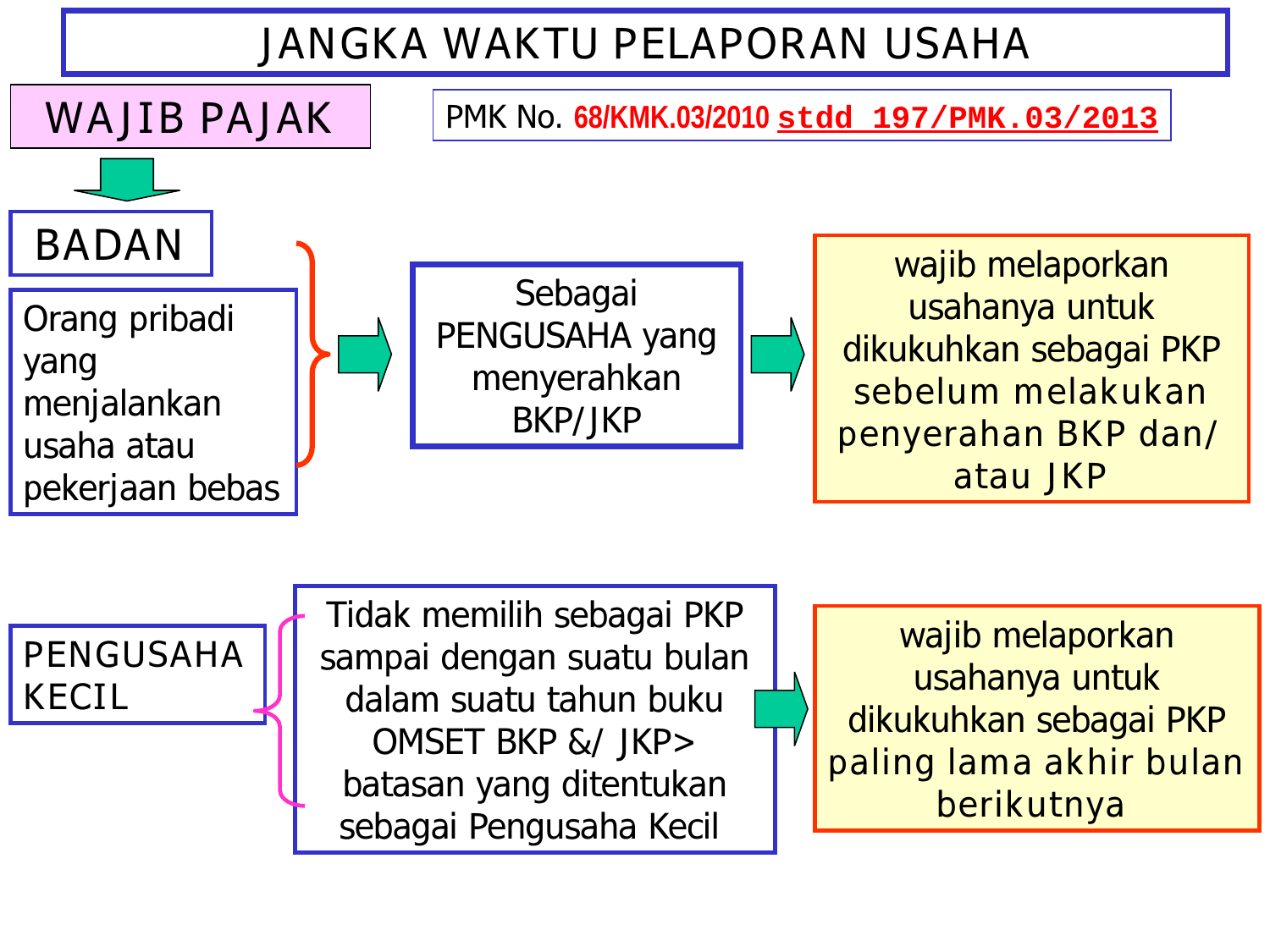

# JANGKA WAKTU PELAPORAN USAHA
WAJIB PAJAK
PMK No. 68/KMK.03/2010 stdd 197/PMK.03/2013

BADAN
wajib melaporkan usahanya untuk dikukuhkan sebagai PKP sebelum melakukan penyerahan BKP dan/ atau JKP

Sebagai PENGUSAHA yang menyerahkan BKP/JKP
Orang pribadi yang menjalankan usaha atau pekerjaan bebas

Tidak memilih sebagai PKP sampai dengan suatu bulan dalam suatu tahun buku OMSET BKP &/ JKP> batasan yang ditentukan sebagai Pengusaha Kecil
wajib melaporkan usahanya untuk dikukuhkan sebagai PKP paling lama akhir bulan berikutnya

PENGUSAHA KECIL